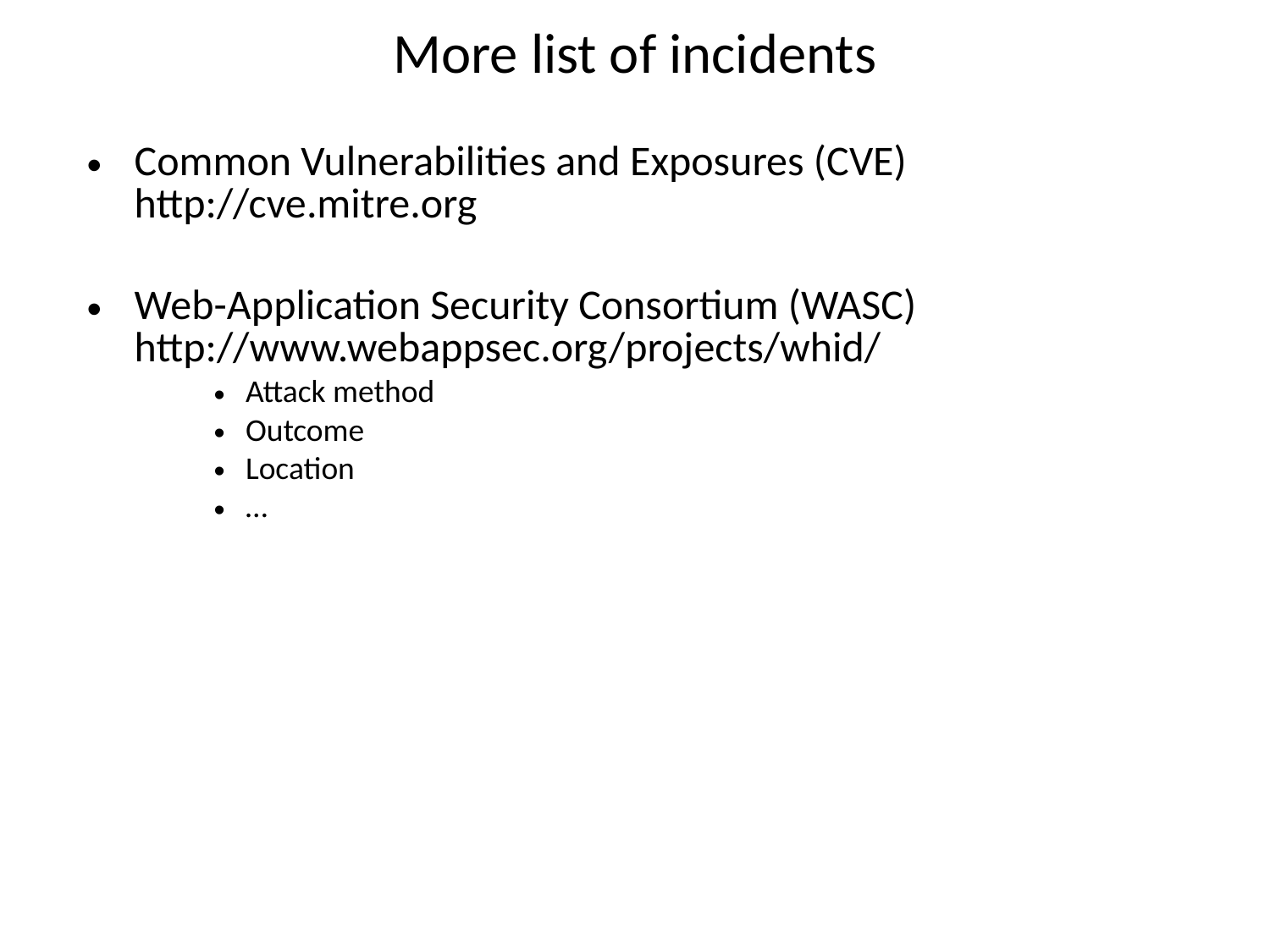

More list of incidents
Common Vulnerabilities and Exposures (CVE) http://cve.mitre.org

Web-Application Security Consortium (WASC) http://www.webappsec.org/projects/whid/
Attack method
Outcome
Location
…